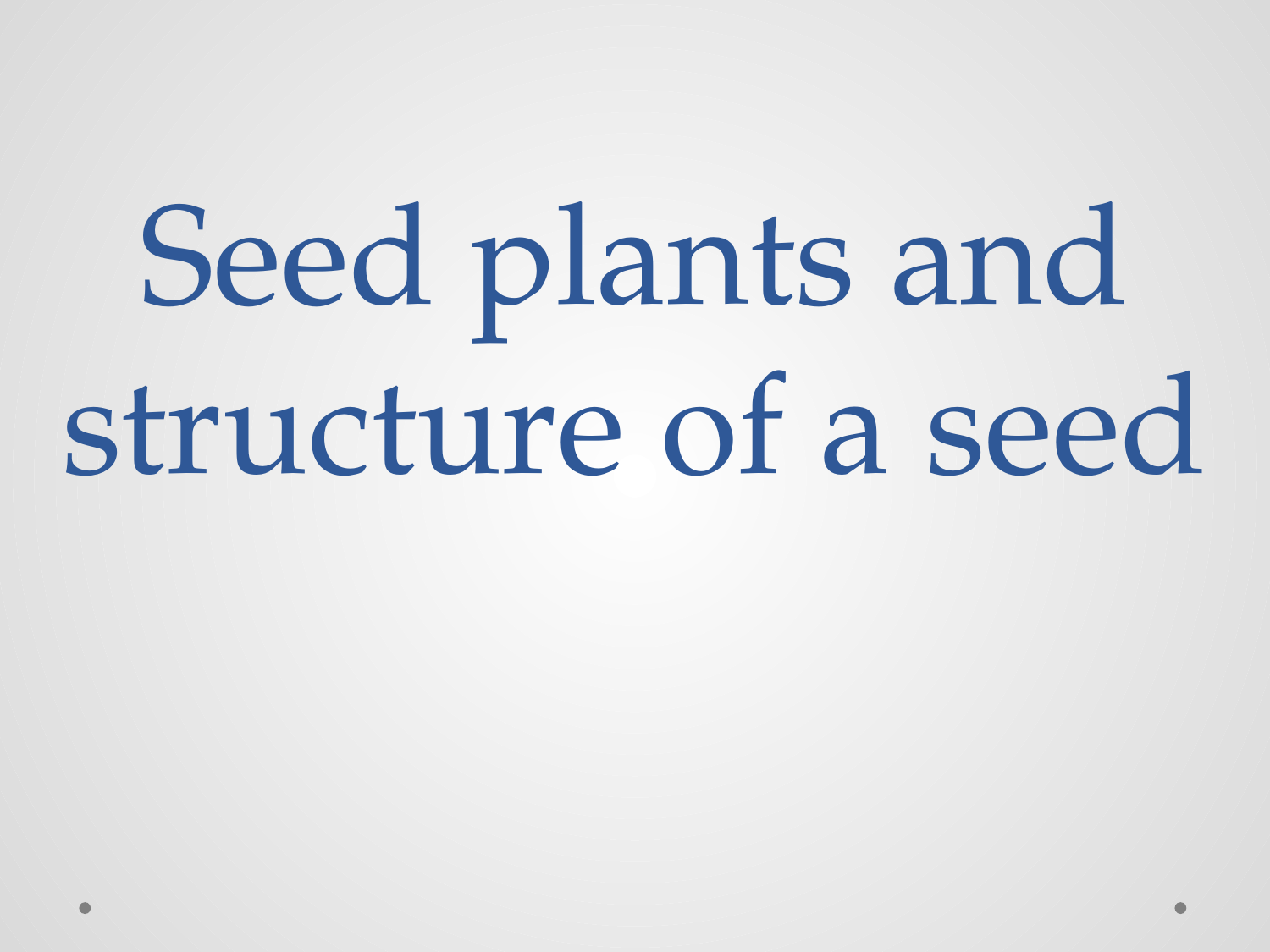

# Seed plants and structure of a seed